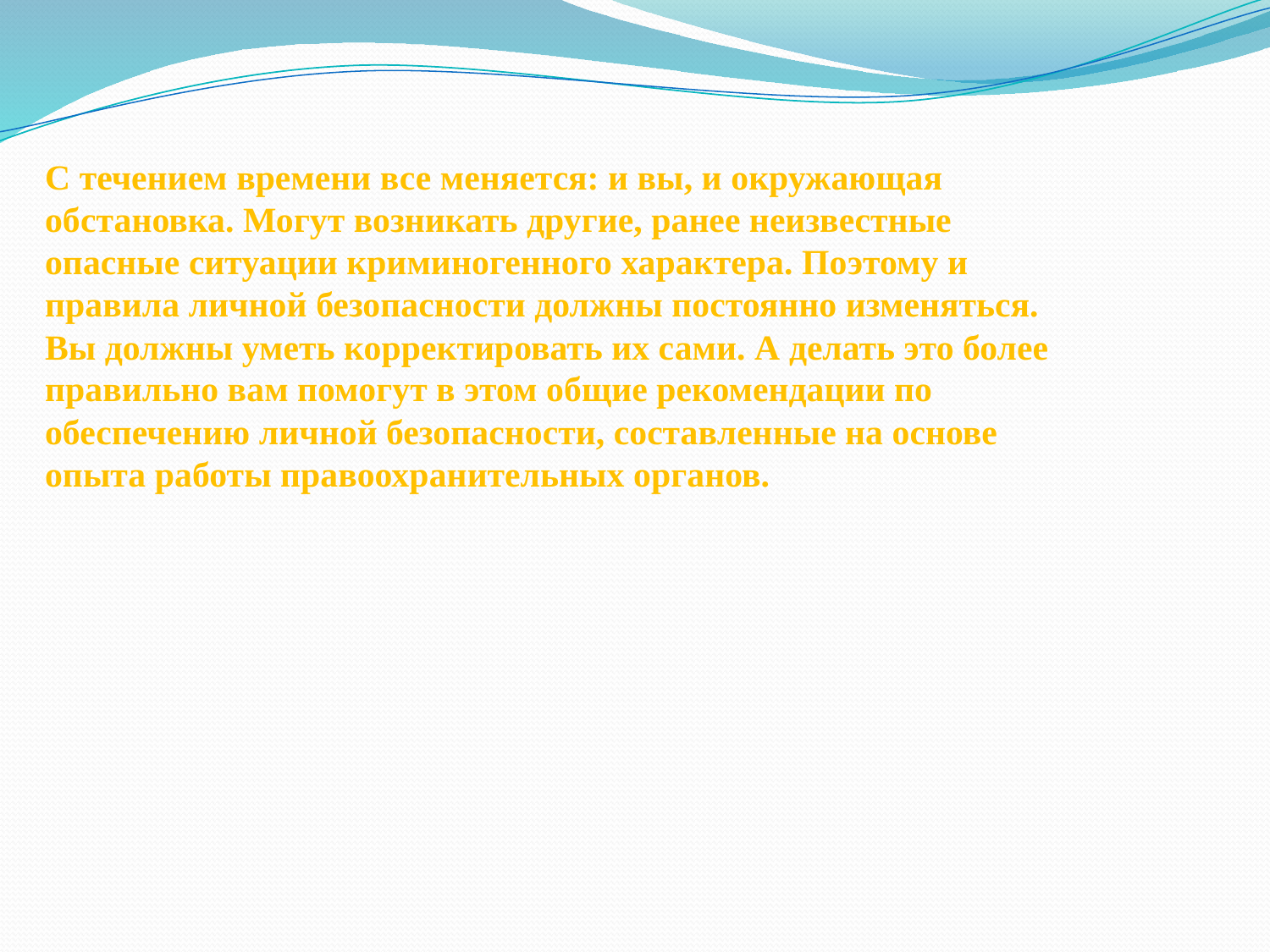

# С течением времени все меняется: и вы, и окружающая обстановка. Могут возникать другие, ранее неизвестные опасные ситуации криминогенного характера. Поэтому и правила личной безопасности должны постоянно изменяться. Вы должны уметь корректировать их сами. А делать это более правильно вам помогут в этом общие рекомендации по обеспечению личной безопасности, составленные на основе опыта работы правоохранительных органов.